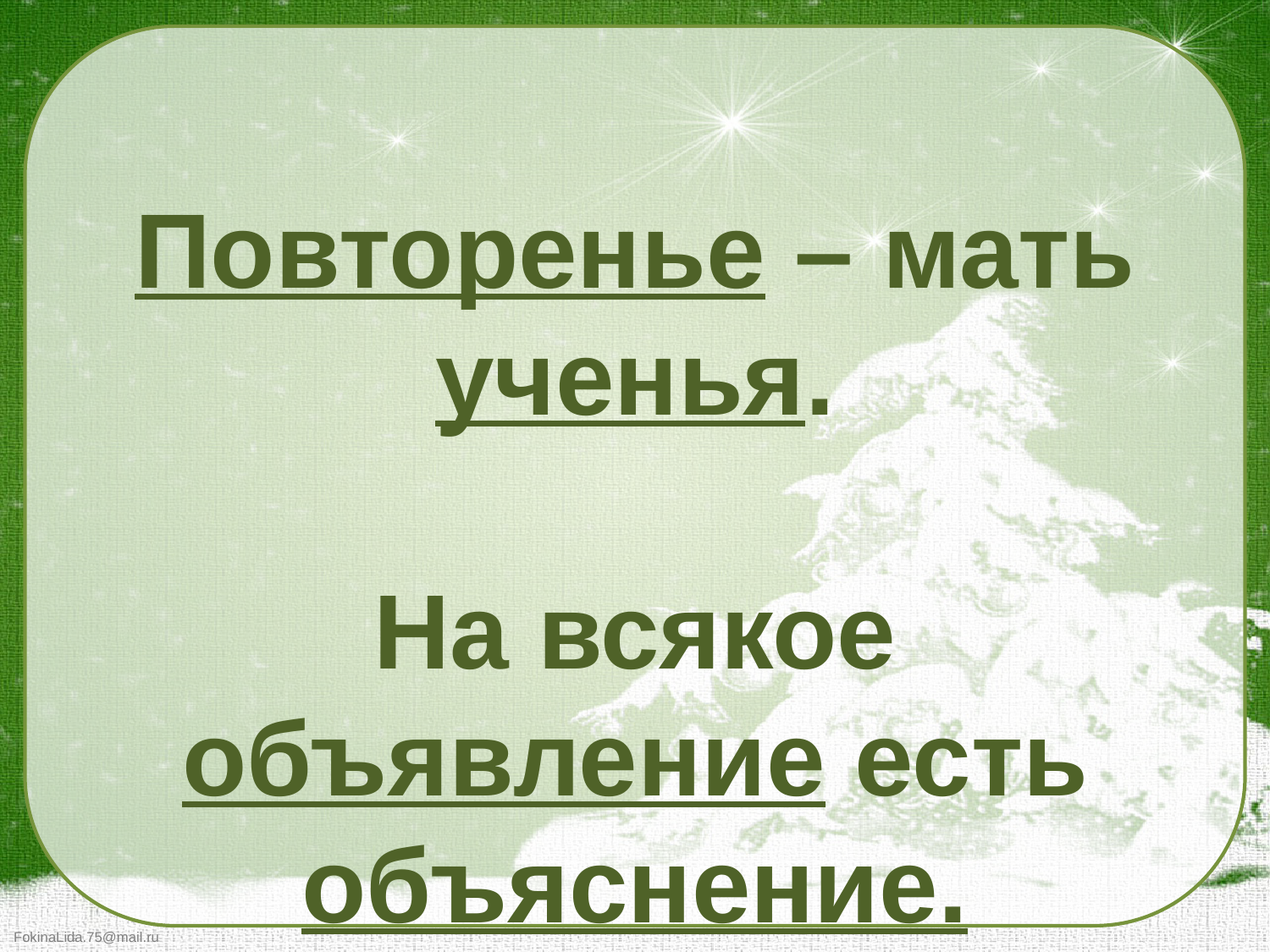

Повторенье – мать ученья.

На всякое объявление есть объяснение.